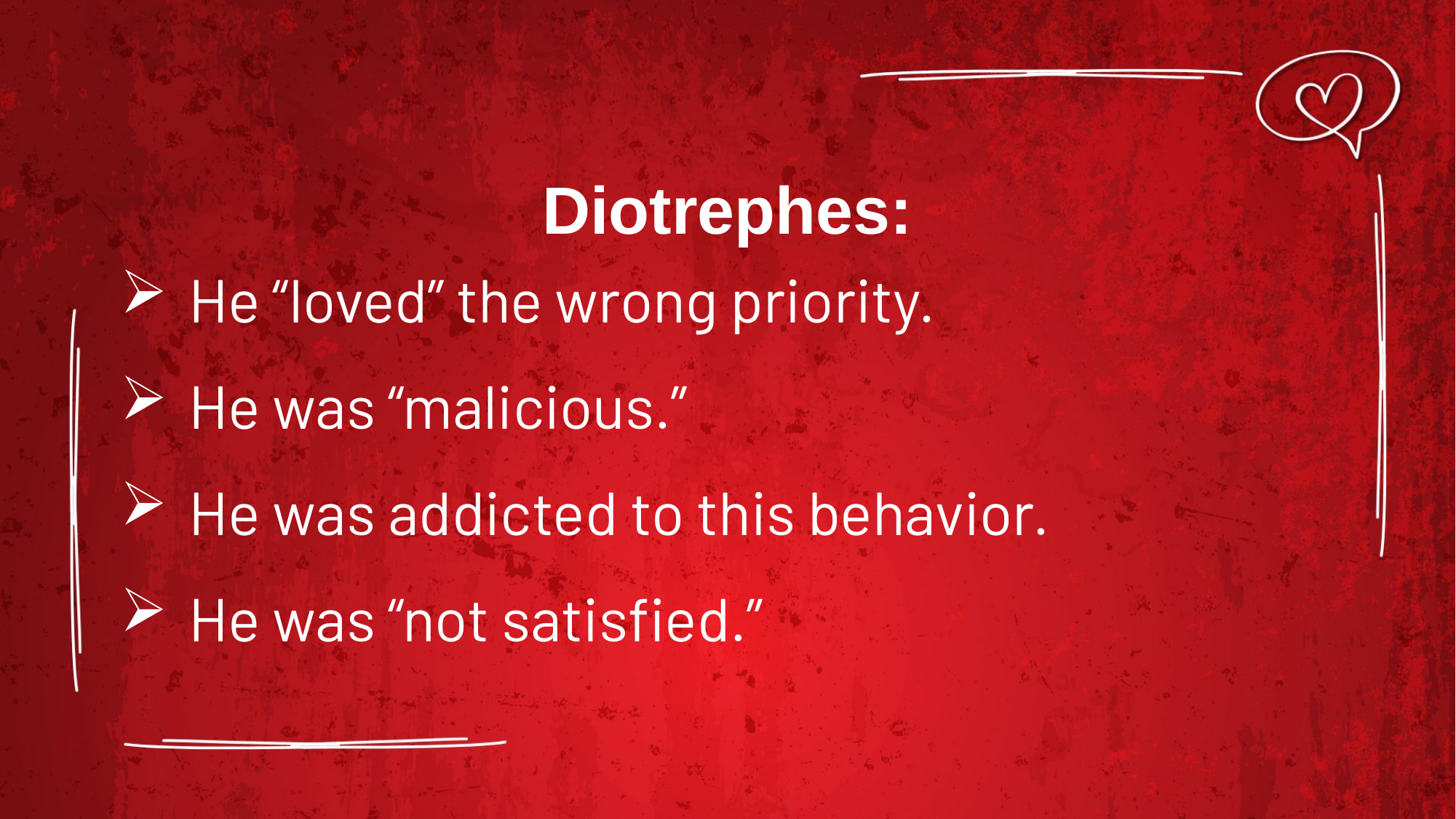

# Diotrephes:
He “loved” the wrong priority.
He was “malicious.”
He was addicted to this behavior.
He was “not satisfied.”